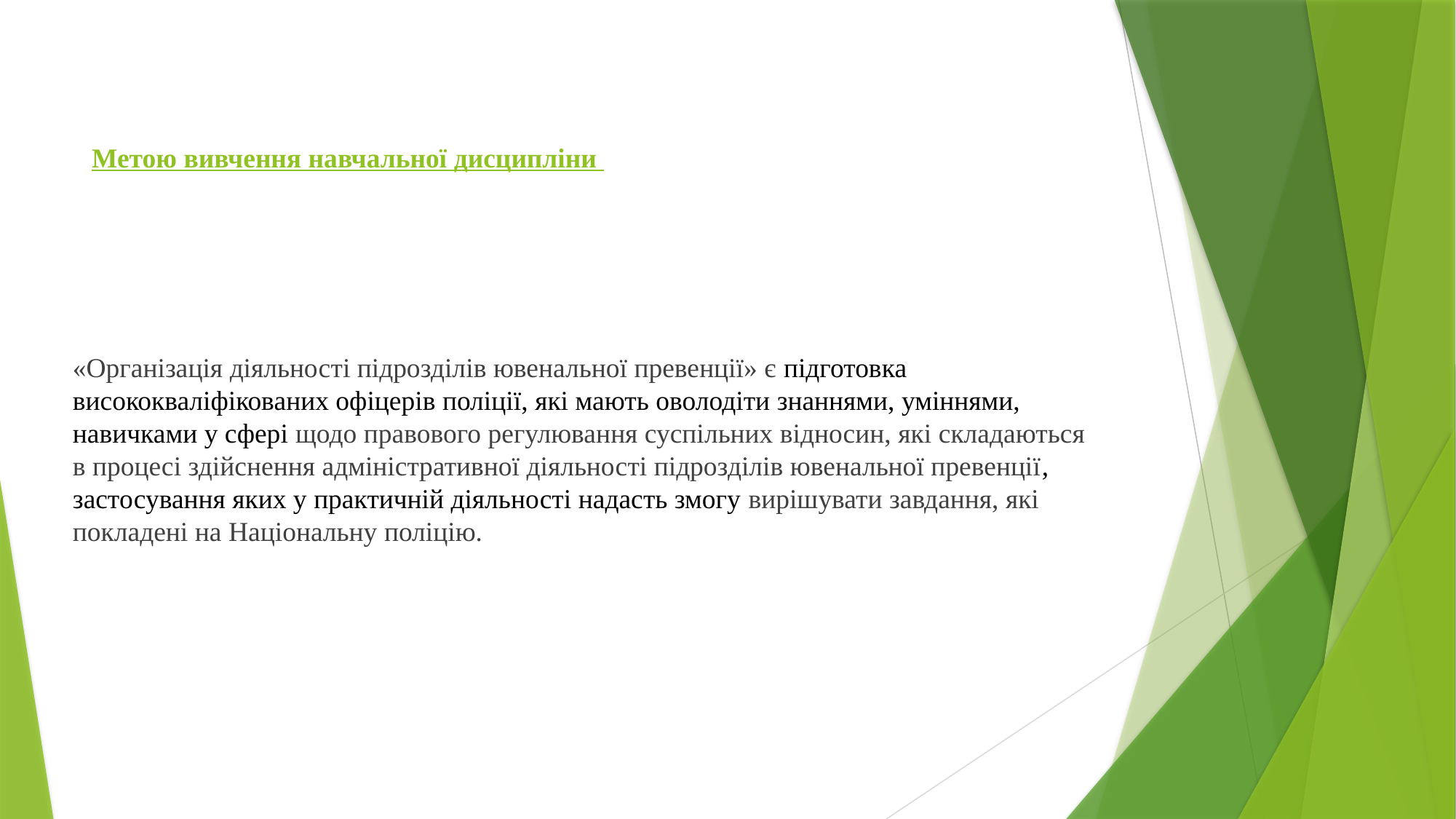

# Метою вивчення навчальної дисципліни
«Організація діяльності підрозділів ювенальної превенції» є підготовка висококваліфікованих офіцерів поліції, які мають оволодіти знаннями, уміннями, навичками у сфері щодо правового регулювання суспільних відносин, які складаються в процесі здійснення адміністративної діяльності підрозділів ювенальної превенції, застосування яких у практичній діяльності надасть змогу вирішувати завдання, які покладені на Національну поліцію.